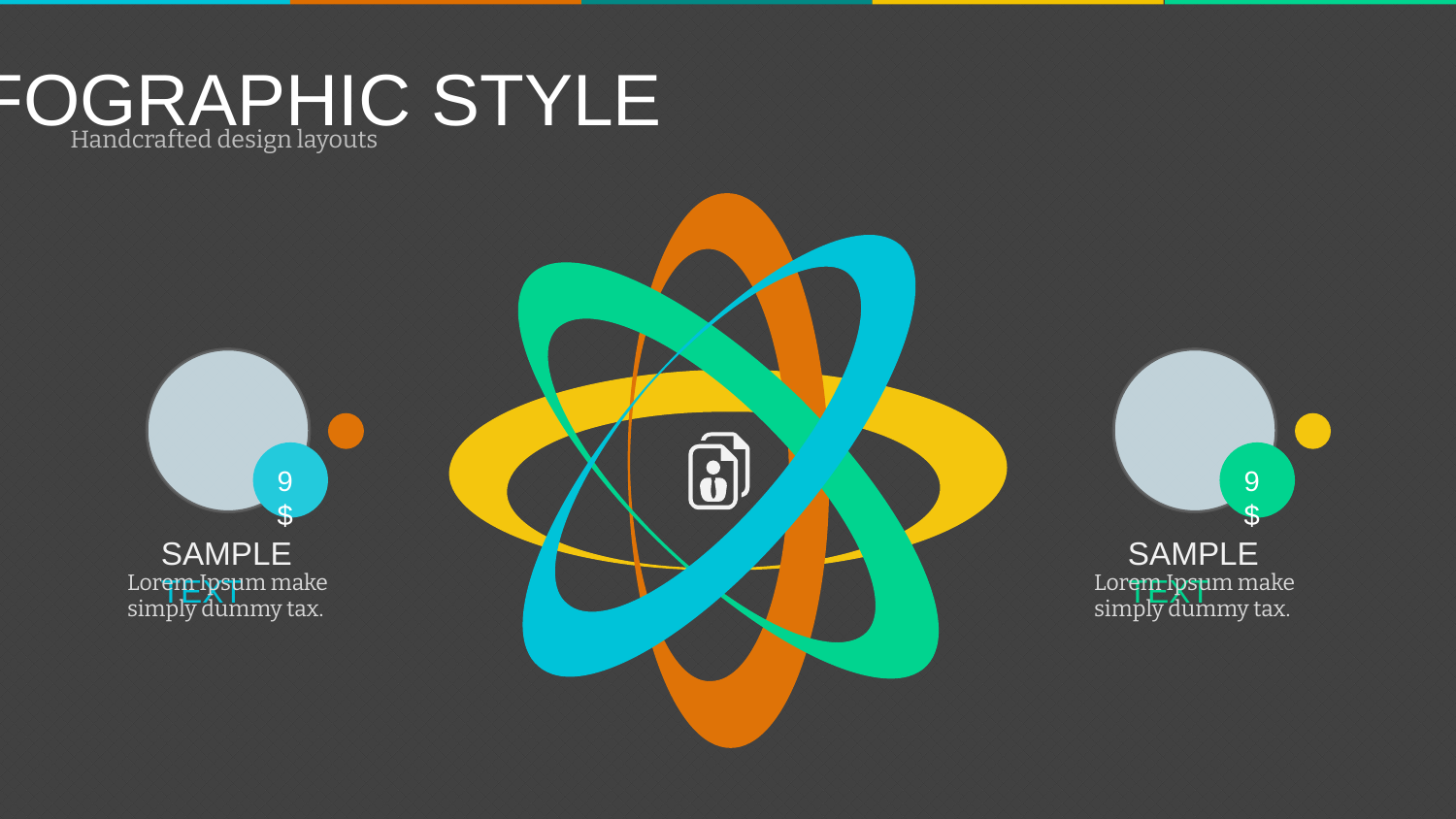

INFOGRAPHIC STYLE
Handcrafted design layouts

9$
9$
SAMPLE TEXT
SAMPLE TEXT
Lorem Ipsum make simply dummy tax.
Lorem Ipsum make simply dummy tax.